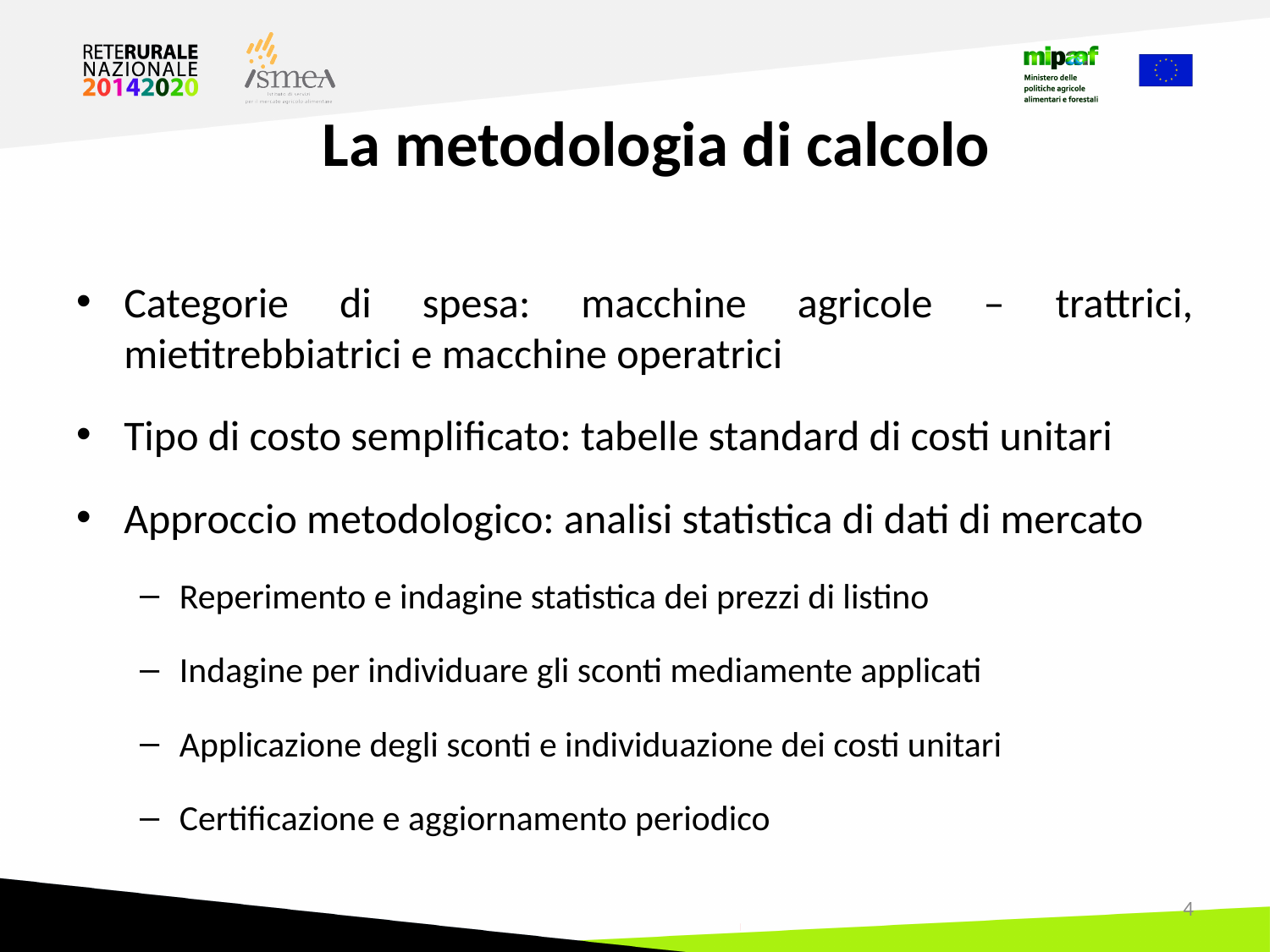

# La metodologia di calcolo

Categorie di spesa: macchine agricole – trattrici, mietitrebbiatrici e macchine operatrici
Tipo di costo semplificato: tabelle standard di costi unitari
Approccio metodologico: analisi statistica di dati di mercato
Reperimento e indagine statistica dei prezzi di listino
Indagine per individuare gli sconti mediamente applicati
Applicazione degli sconti e individuazione dei costi unitari
Certificazione e aggiornamento periodico

4